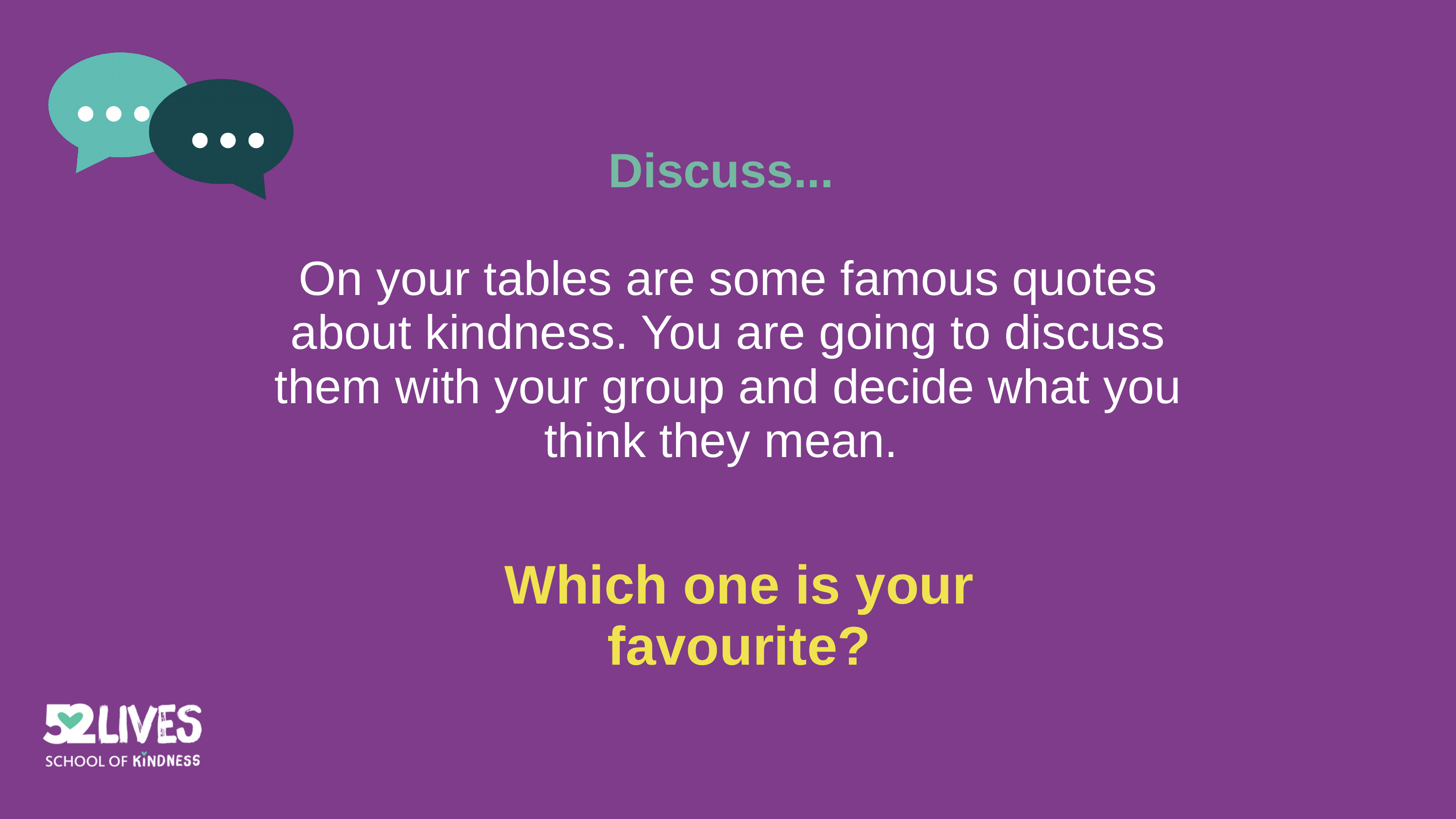

Discuss...

On your tables are some famous quotes about kindness. You are going to discuss them with your group and decide what you think they mean.
Which one is your favourite?